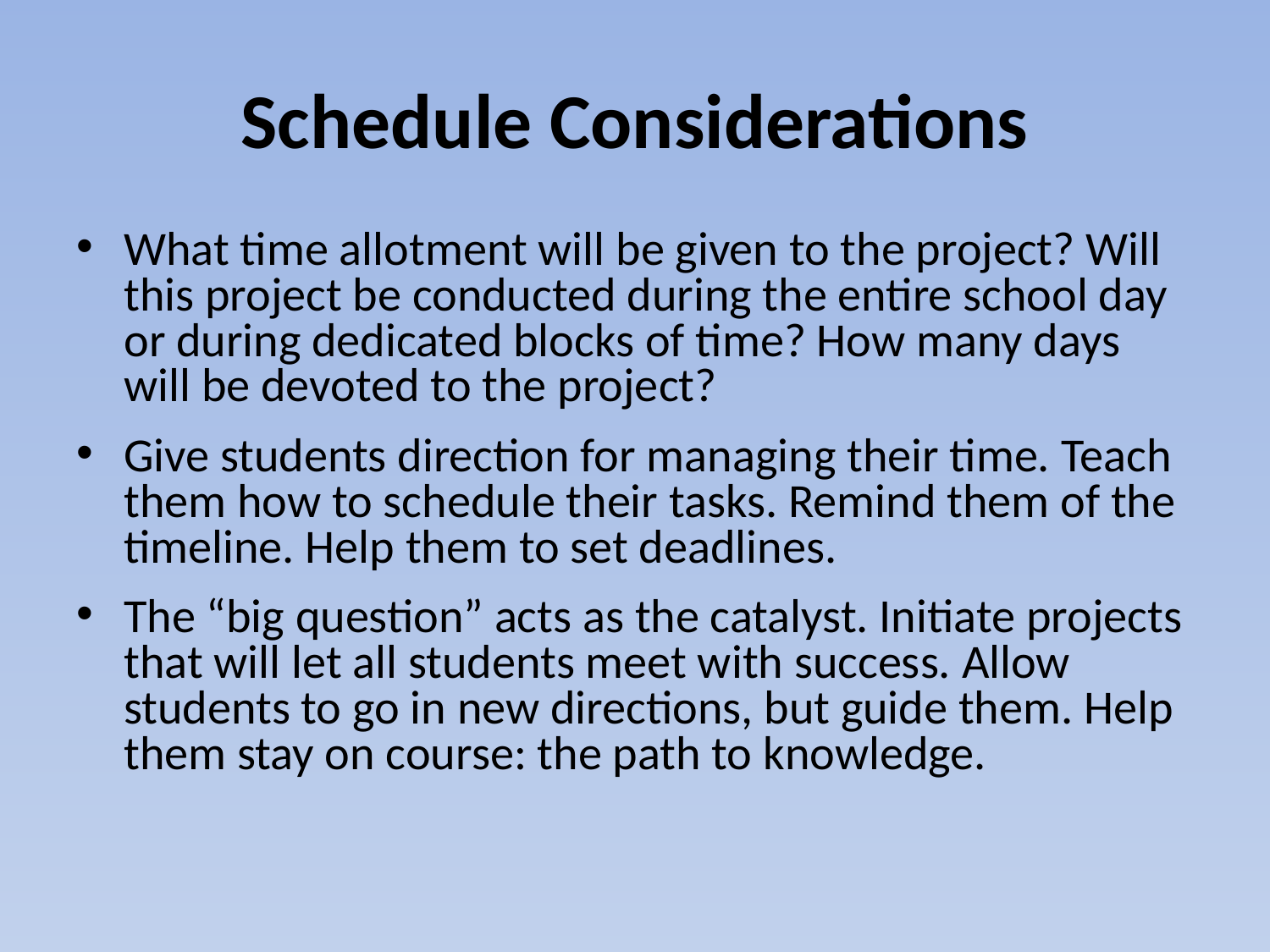

# Schedule Considerations
What time allotment will be given to the project? Will this project be conducted during the entire school day or during dedicated blocks of time? How many days will be devoted to the project?

Give students direction for managing their time. Teach them how to schedule their tasks. Remind them of the timeline. Help them to set deadlines.

The “big question” acts as the catalyst. Initiate projects that will let all students meet with success. Allow students to go in new directions, but guide them. Help them stay on course: the path to knowledge.